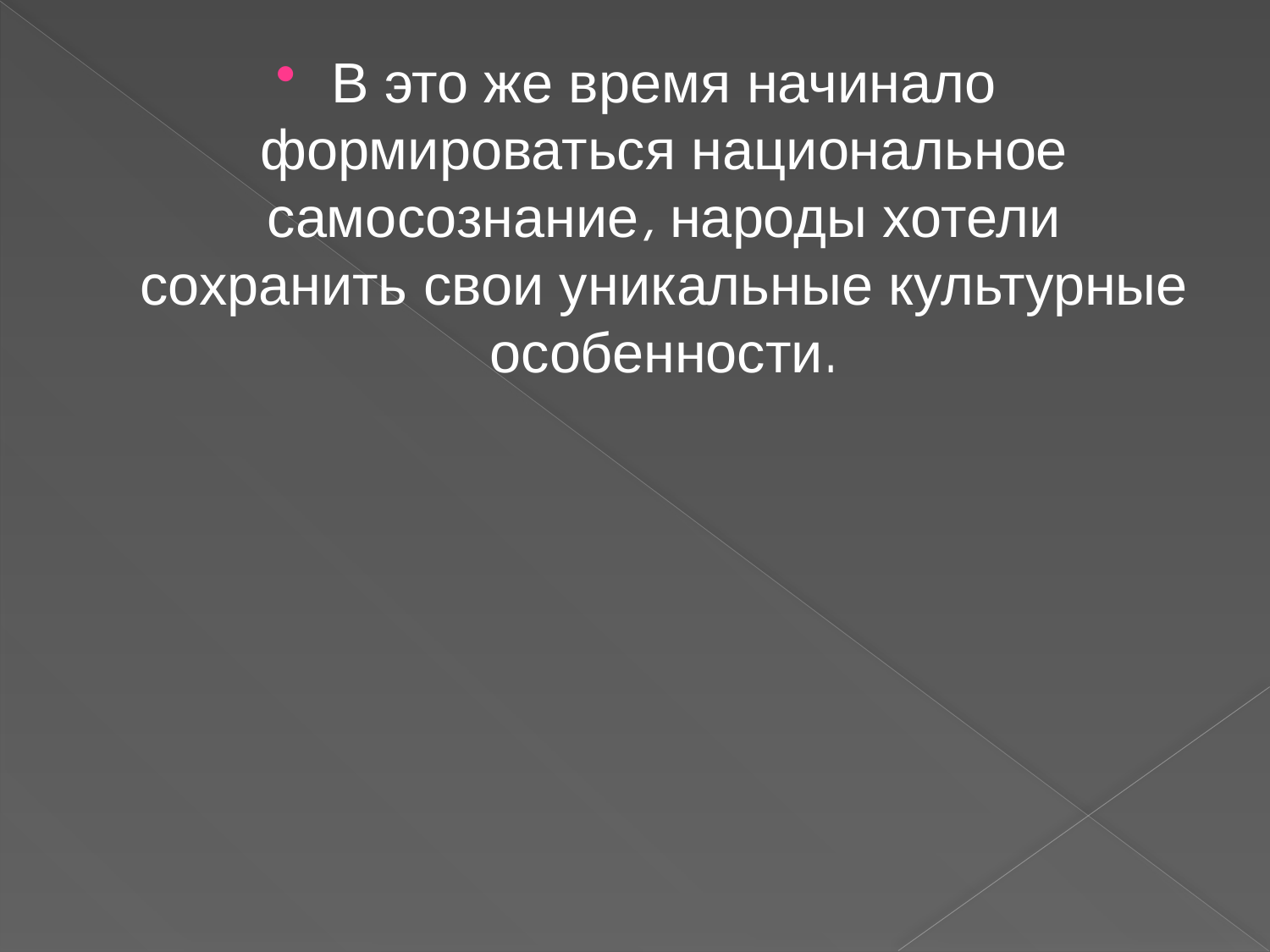

В это же время начинало формироваться национальное самосознание, народы хотели сохранить свои уникальные культурные особенности.